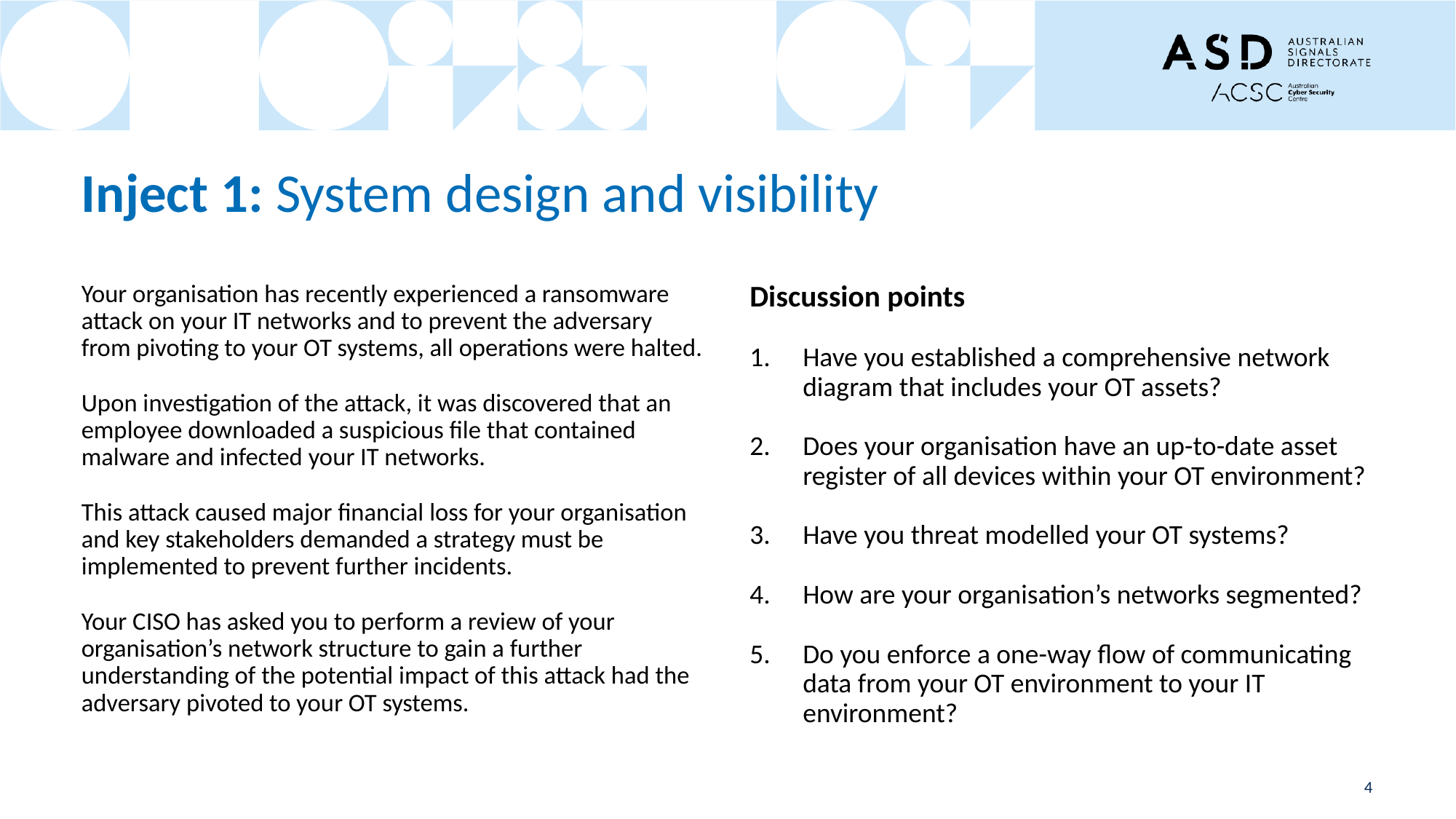

# Inject 1: System design and visibility
Your organisation has recently experienced a ransomware attack on your IT networks and to prevent the adversary from pivoting to your OT systems, all operations were halted.
Upon investigation of the attack, it was discovered that an employee downloaded a suspicious file that contained malware and infected your IT networks.
This attack caused major financial loss for your organisation and key stakeholders demanded a strategy must be implemented to prevent further incidents.
Your CISO has asked you to perform a review of your organisation’s network structure to gain a further understanding of the potential impact of this attack had the adversary pivoted to your OT systems.
Discussion points
Have you established a comprehensive network diagram that includes your OT assets?
Does your organisation have an up-to-date asset register of all devices within your OT environment?
Have you threat modelled your OT systems?
How are your organisation’s networks segmented?
Do you enforce a one-way flow of communicating data from your OT environment to your IT environment?
4